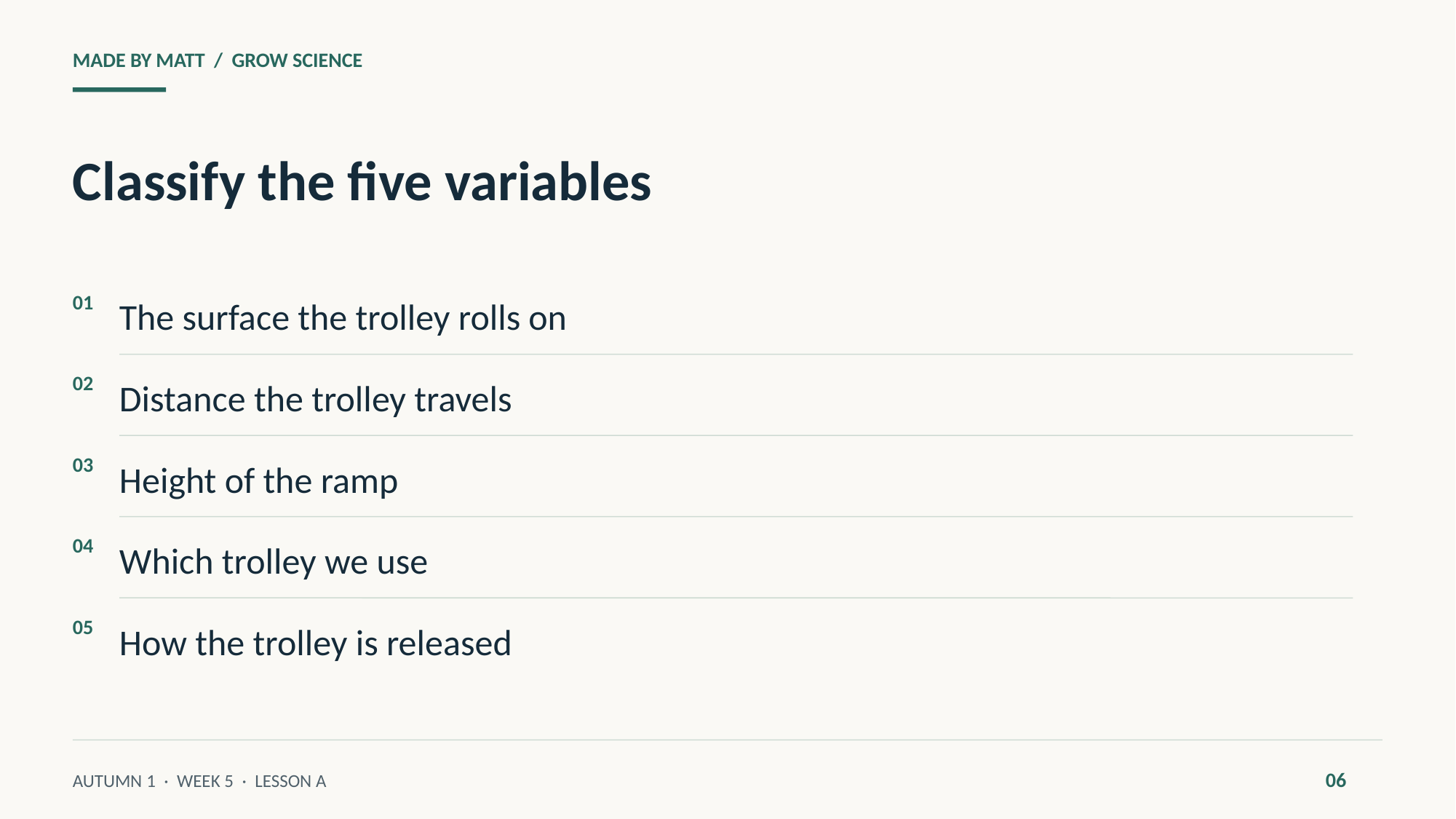

MADE BY MATT  /  GROW SCIENCE

Classify the five variables
The surface the trolley rolls on
01

Distance the trolley travels
02

Height of the ramp
03

Which trolley we use
04

How the trolley is released
05

06
AUTUMN 1  ·  WEEK 5  ·  LESSON A